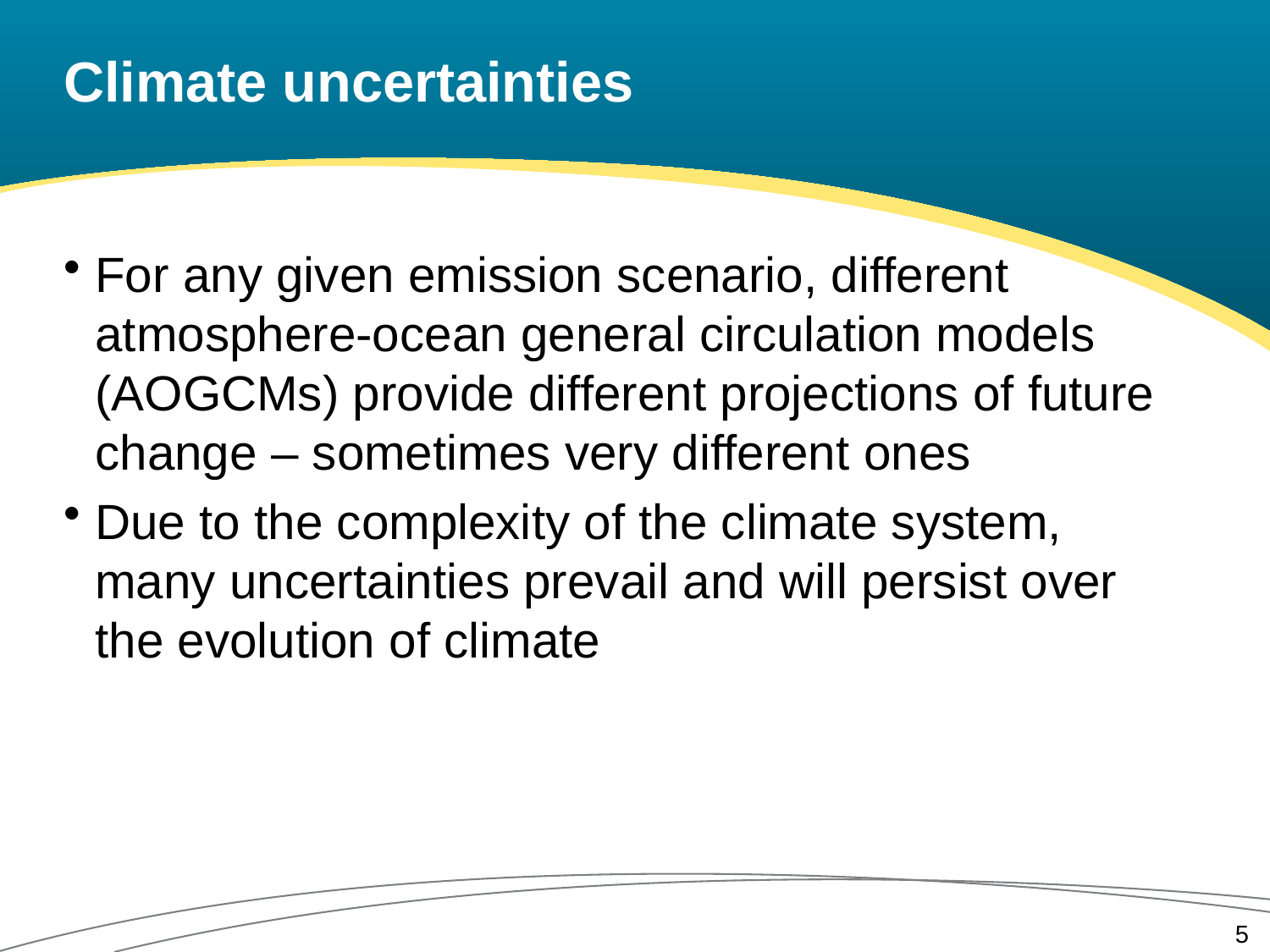

# Climate uncertainties
For any given emission scenario, different atmosphere-ocean general circulation models (AOGCMs) provide different projections of future change – sometimes very different ones
Due to the complexity of the climate system, many uncertainties prevail and will persist over the evolution of climate
5